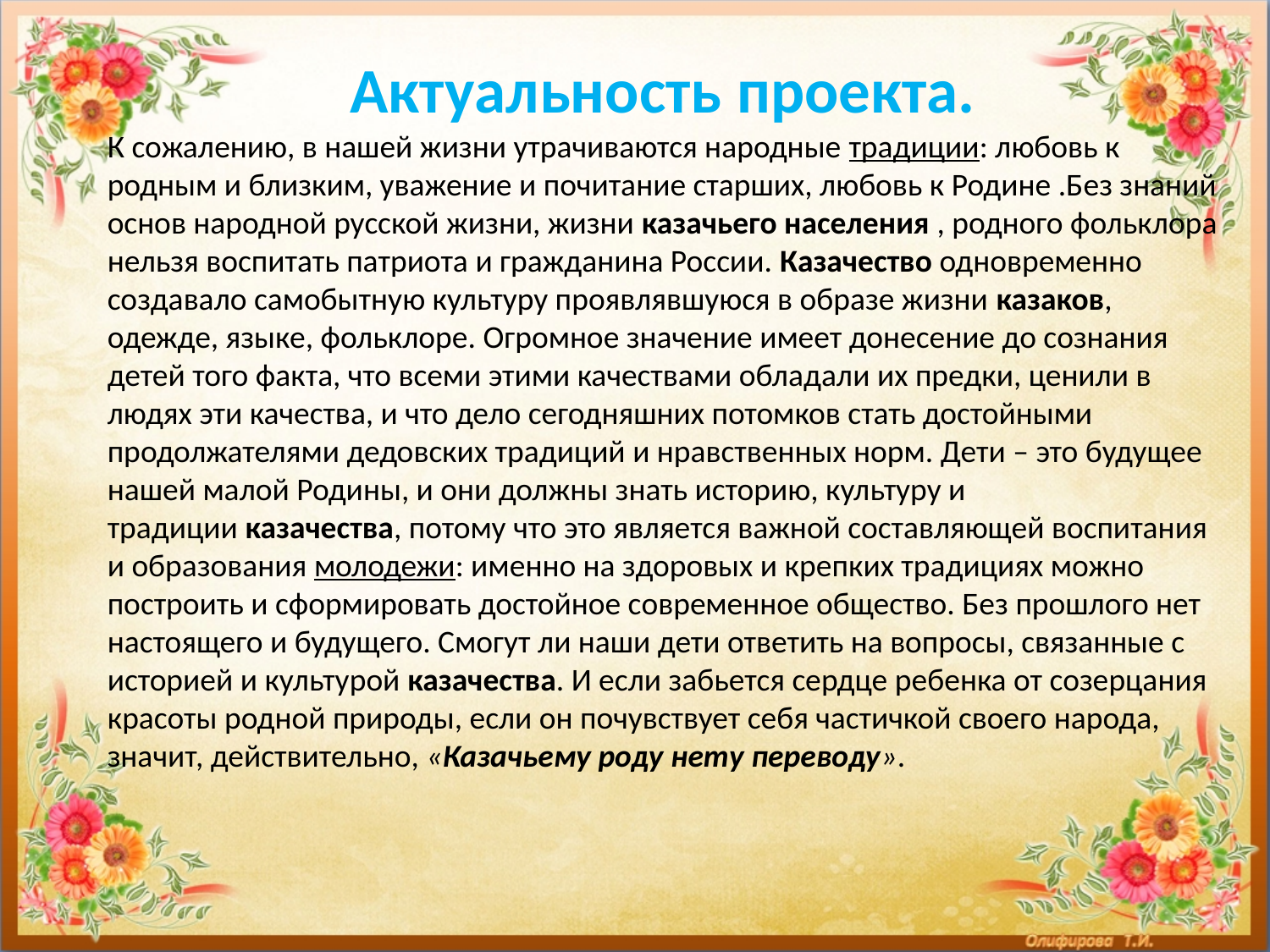

Актуальность проекта.
К сожалению, в нашей жизни утрачиваются народные традиции: любовь к родным и близким, уважение и почитание старших, любовь к Родине .Без знаний основ народной русской жизни, жизни казачьего населения , родного фольклора нельзя воспитать патриота и гражданина России. Казачество одновременно создавало самобытную культуру проявлявшуюся в образе жизни казаков, одежде, языке, фольклоре. Огромное значение имеет донесение до сознания детей того факта, что всеми этими качествами обладали их предки, ценили в людях эти качества, и что дело сегодняшних потомков стать достойными продолжателями дедовских традиций и нравственных норм. Дети – это будущее нашей малой Родины, и они должны знать историю, культуру и традиции казачества, потому что это является важной составляющей воспитания и образования молодежи: именно на здоровых и крепких традициях можно построить и сформировать достойное современное общество. Без прошлого нет настоящего и будущего. Смогут ли наши дети ответить на вопросы, связанные с историей и культурой казачества. И если забьется сердце ребенка от созерцания красоты родной природы, если он почувствует себя частичкой своего народа, значит, действительно, «Казачьему роду нету переводу».